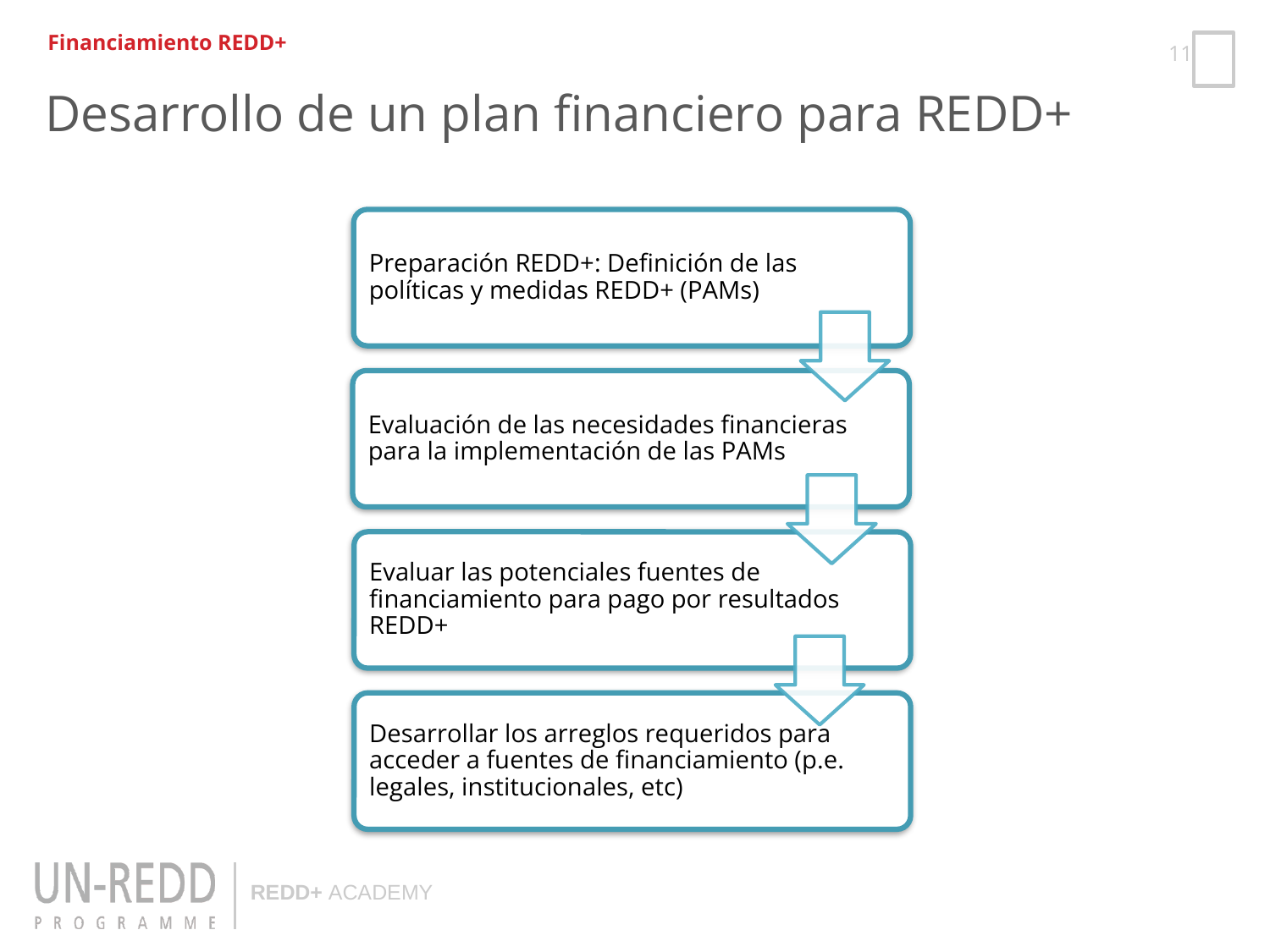

Financiamiento REDD+
Desarrollo de un plan financiero para REDD+
Preparación REDD+: Definición de las políticas y medidas REDD+ (PAMs)
Evaluación de las necesidades financieras para la implementación de las PAMs
Evaluar las potenciales fuentes de financiamiento para pago por resultados REDD+
Desarrollar los arreglos requeridos para acceder a fuentes de financiamiento (p.e. legales, institucionales, etc)